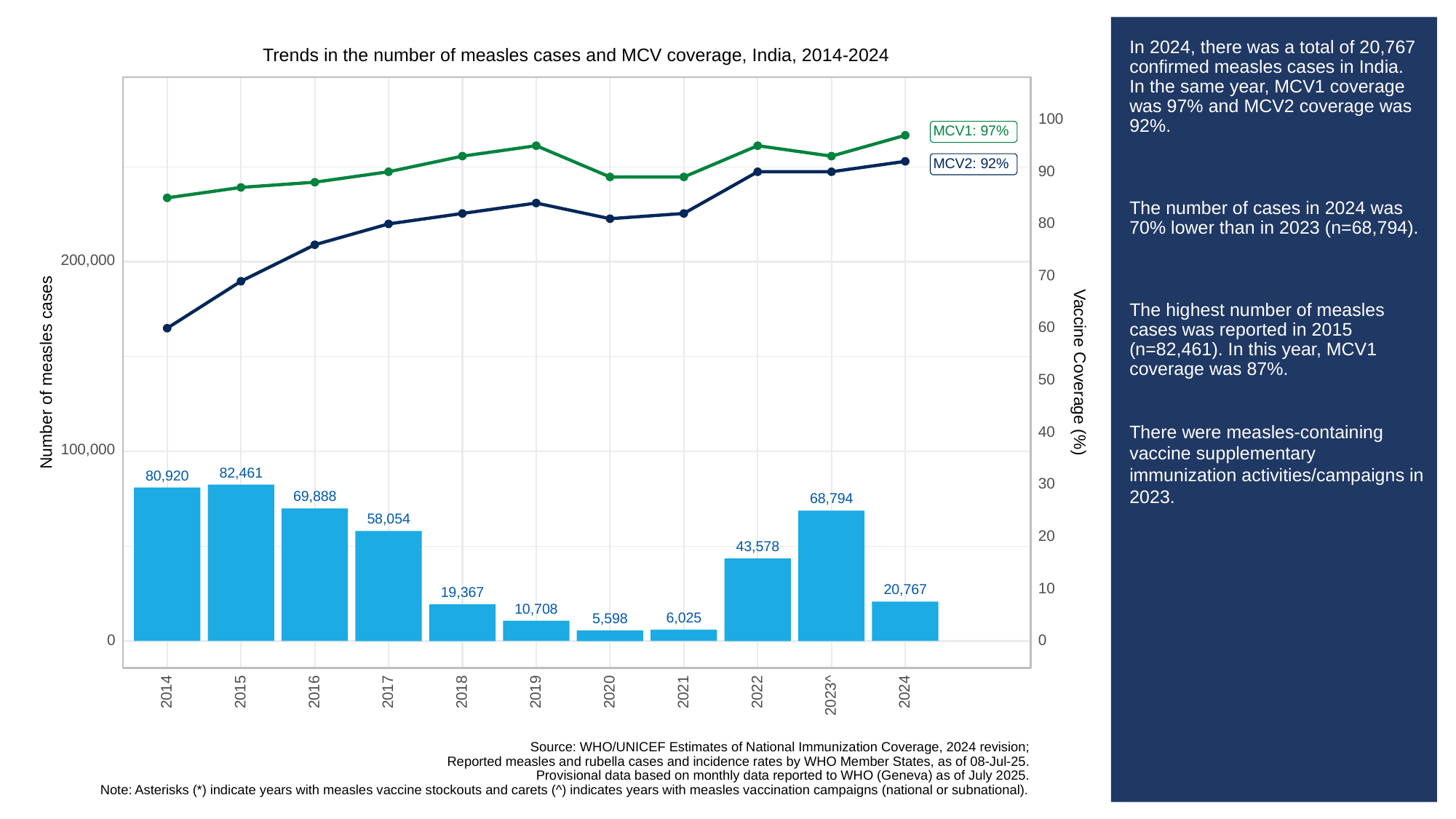

# In 2024, there was a total of 20,767 confirmed measles cases in India. In the same year, MCV1 coverage was 97% and MCV2 coverage was 92%.

The number of cases in 2024 was 70% lower than in 2023 (n=68,794).

The highest number of measles cases was reported in 2015 (n=82,461). In this year, MCV1 coverage was 87%.

There were measles-containing vaccine supplementary immunization activities/campaigns in 2023.

Trends in the number of measles cases and MCV coverage, India, 2014-2024

100

MCV1: 97%

MCV2: 92%

90

80

200,000

70

60

Vaccine Coverage (%)
Number of measles cases
50
40
100,000

82,461
80,920
30

69,888
68,794

58,054

20
43,578

10
20,767
19,367

10,708

6,025
5,598

0
0

2014
2015
2016
2017
2018
2019
2020
2021
2022
2024
2023^
Source: WHO/UNICEF Estimates of National Immunization Coverage, 2024 revision;
Reported measles and rubella cases and incidence rates by WHO Member States, as of 08-Jul-25.
Provisional data based on monthly data reported to WHO (Geneva) as of July 2025.
Note: Asterisks (*) indicate years with measles vaccine stockouts and carets (^) indicates years with measles vaccination campaigns (national or subnational).